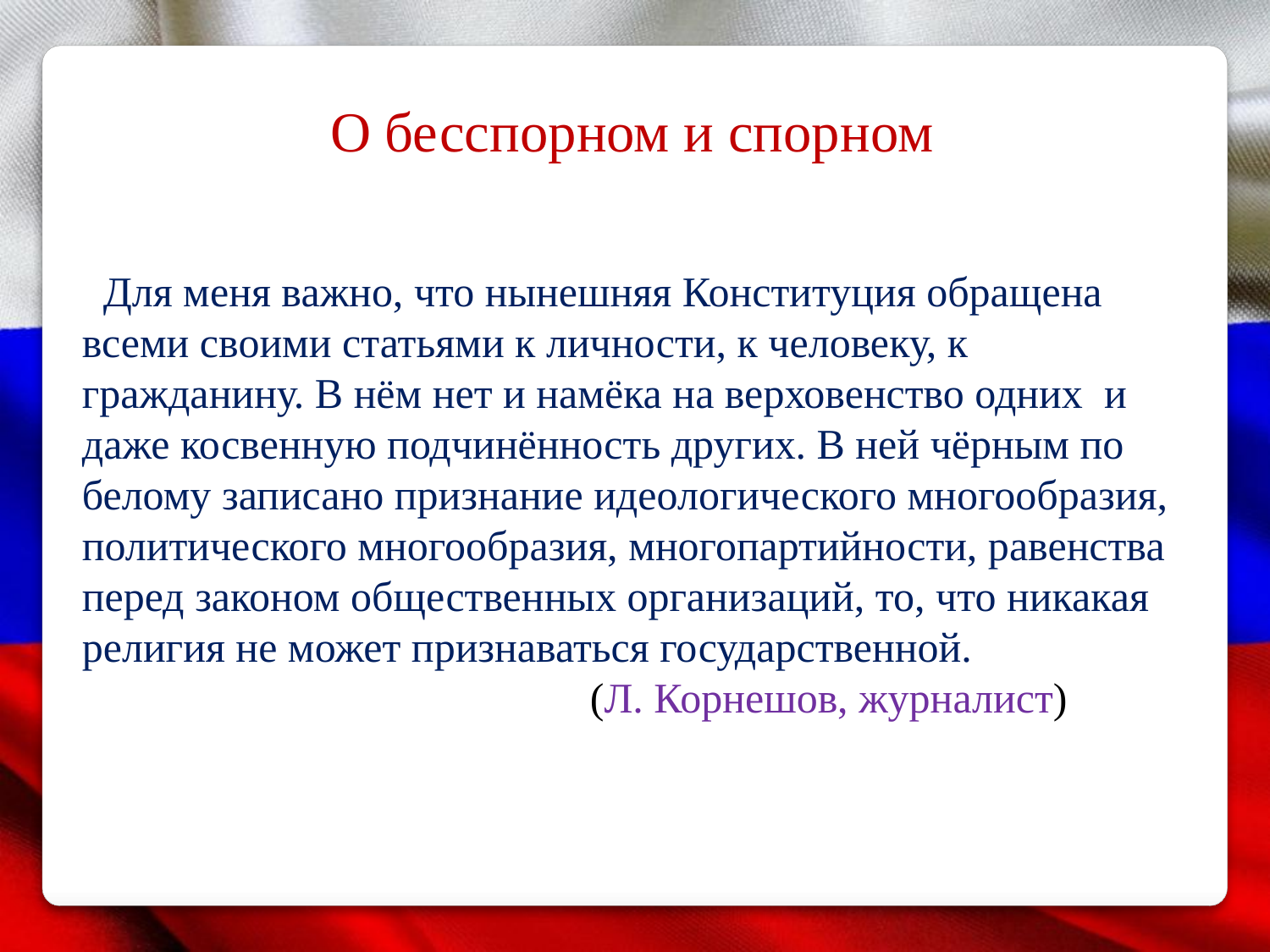

О бесспорном и спорном

  Для меня важно, что нынешняя Конституция обращена всеми своими статьями к личности, к человеку, к гражданину. В нём нет и намёка на верховенство одних  и даже косвенную подчинённость других. В ней чёрным по белому записано признание идеологического многообразия, политического многообразия, многопартийности, равенства перед законом общественных организаций, то, что никакая религия не может признаваться государственной.
                                                (Л. Корнешов, журналист)